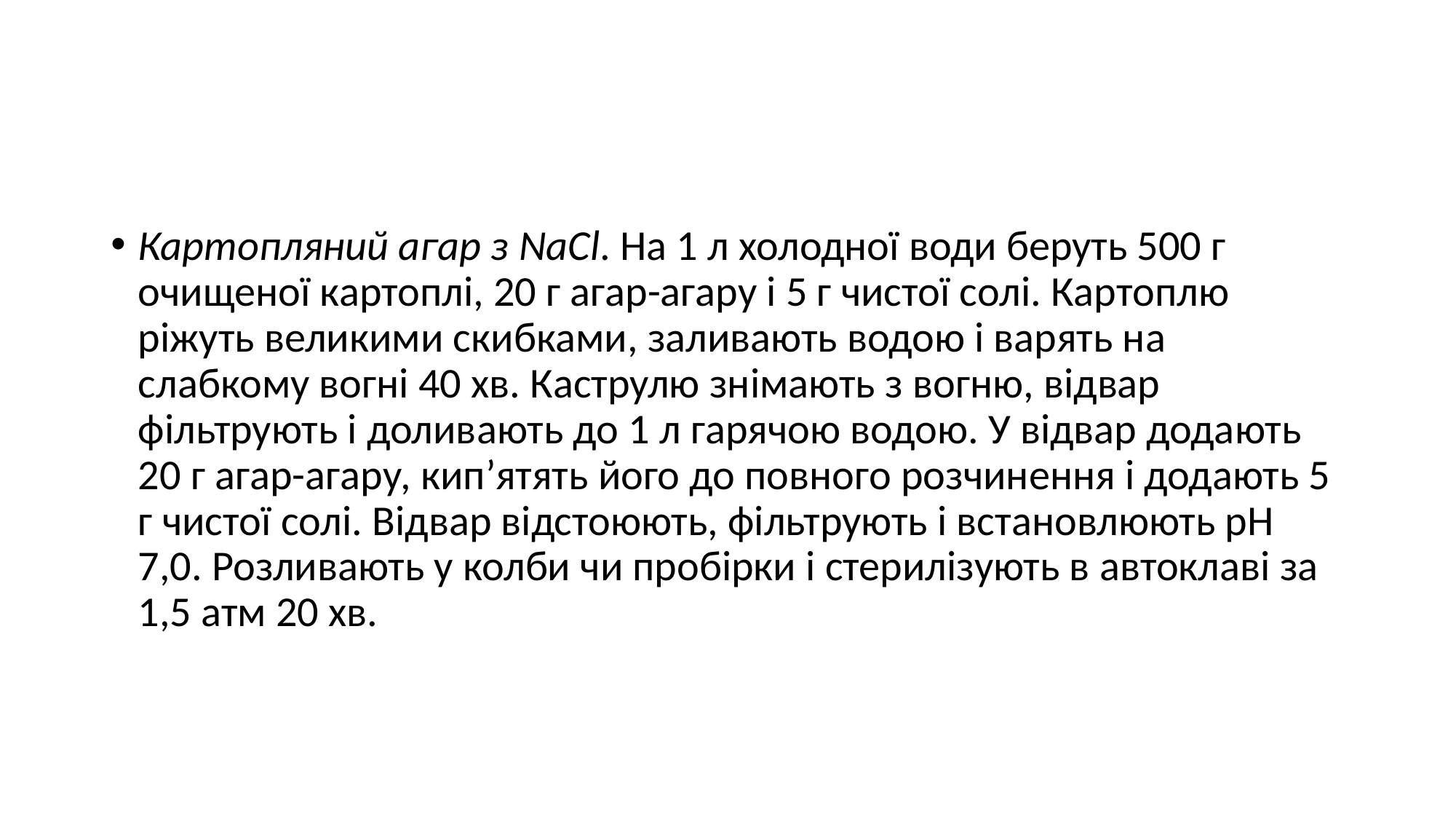

#
Картопляний агар з NaCl. На 1 л холодної води беруть 500 г очищеної картоплі, 20 г агар-агару і 5 г чистої солі. Картоплю ріжуть великими скибками, заливають водою і варять на слабкому вогні 40 хв. Каструлю знімають з вогню, відвар фільтрують і доливають до 1 л гарячою водою. У відвар додають 20 г агар-агару, кип’ятять його до повного розчинення і додають 5 г чистої солі. Відвар відстоюють, фільтрують і встановлюють рН 7,0. Розливають у колби чи пробірки і стерилізують в автоклаві за 1,5 атм 20 хв.